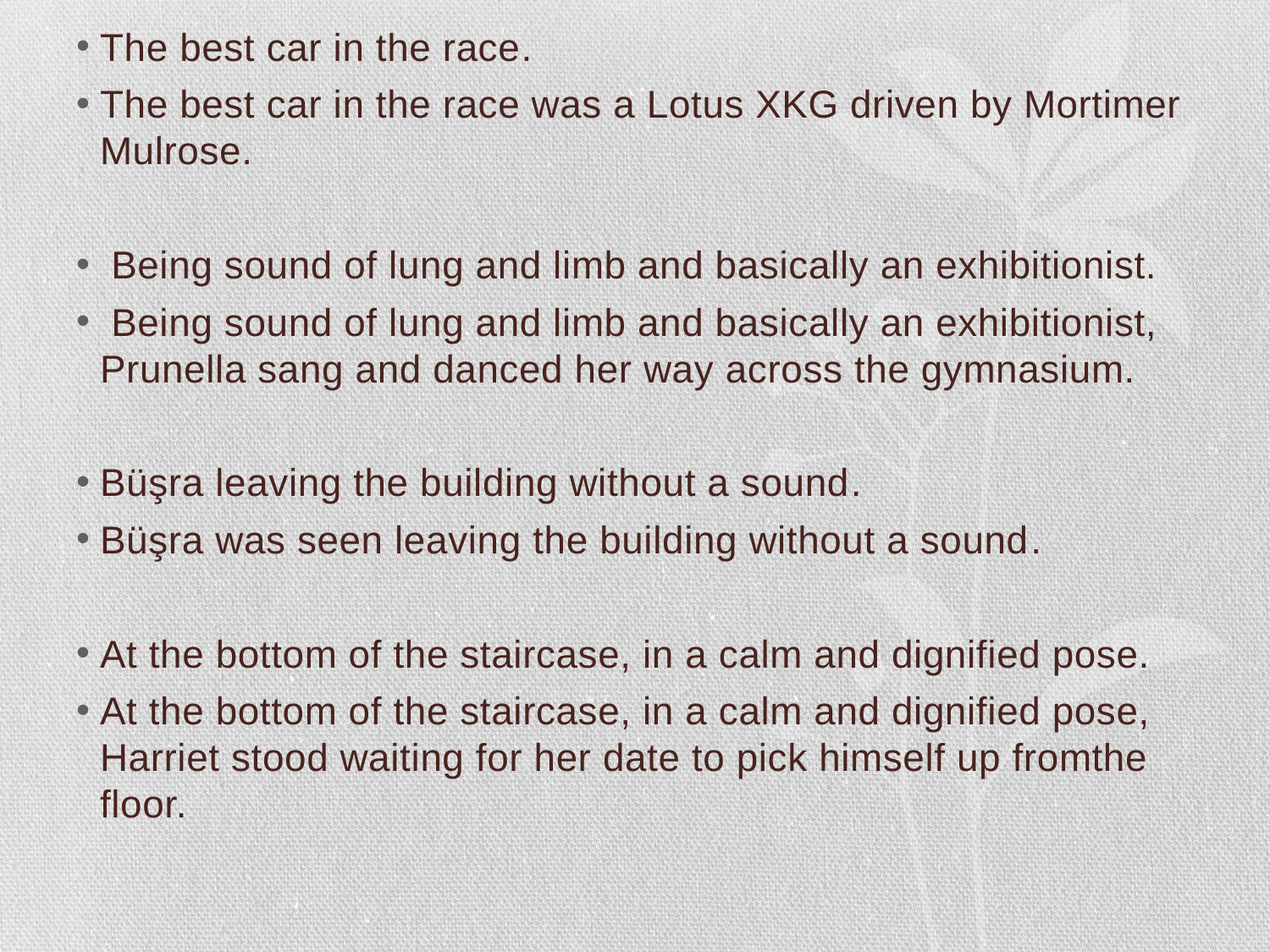

The best car in the race.
The best car in the race was a Lotus XKG driven by Mortimer Mulrose.

 Being sound of lung and limb and basically an exhibitionist.
 Being sound of lung and limb and basically an exhibitionist, Prunella sang and danced her way across the gymnasium.

Büşra leaving the building without a sound.
Büşra was seen leaving the building without a sound.

At the bottom of the staircase, in a calm and dignified pose.
At the bottom of the staircase, in a calm and dignified pose, Harriet stood waiting for her date to pick himself up fromthe floor.

#